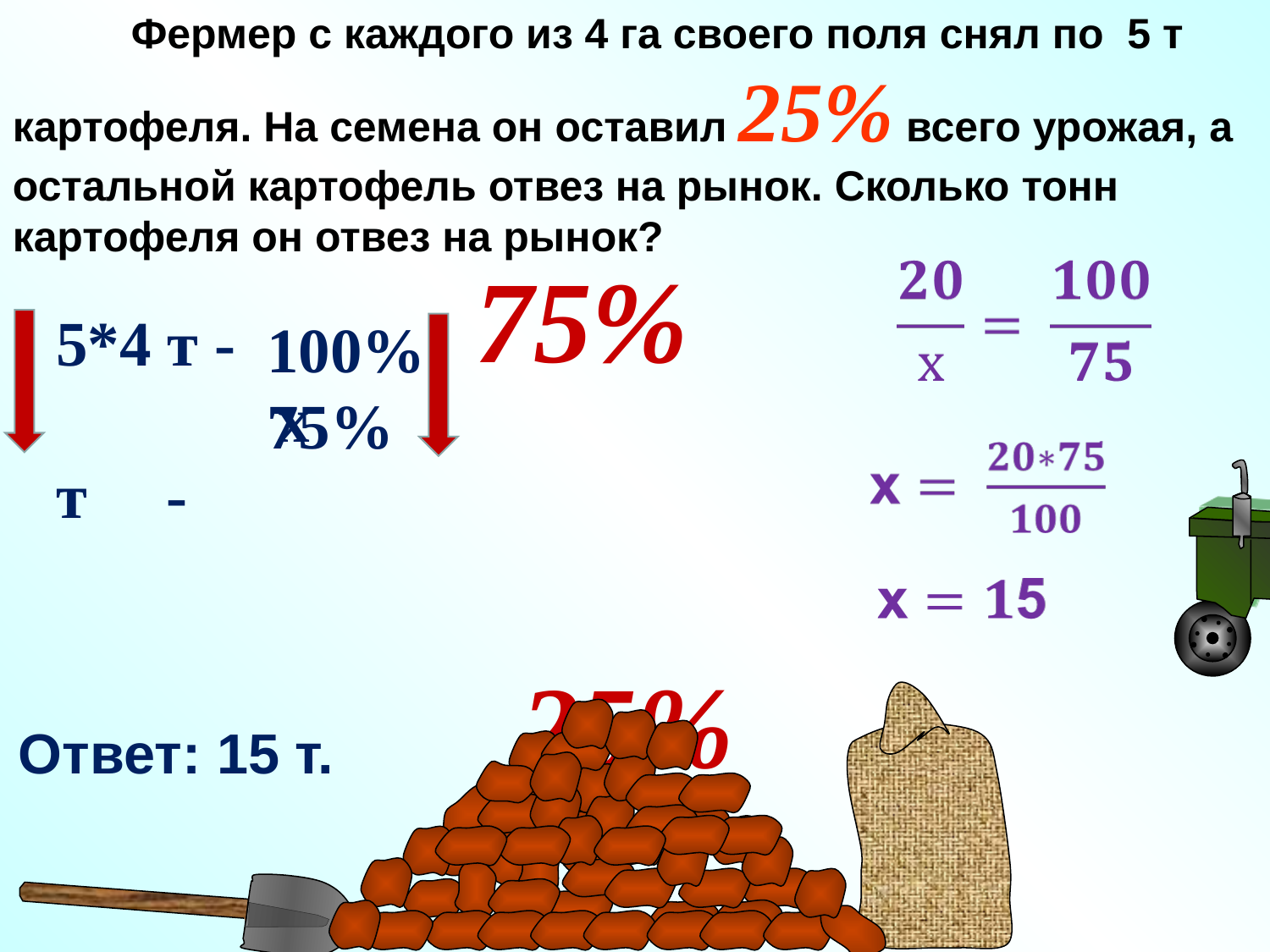

Фермер с каждого из 4 га своего поля снял по  5 т картофеля. На семена он оставил 25% всего урожая, а остальной картофель отвез на рынок. Сколько тонн картофеля он отвез на рынок?
75%

5*4 т -                      х т     -
100%
75%

25%

Ответ: 15 т.